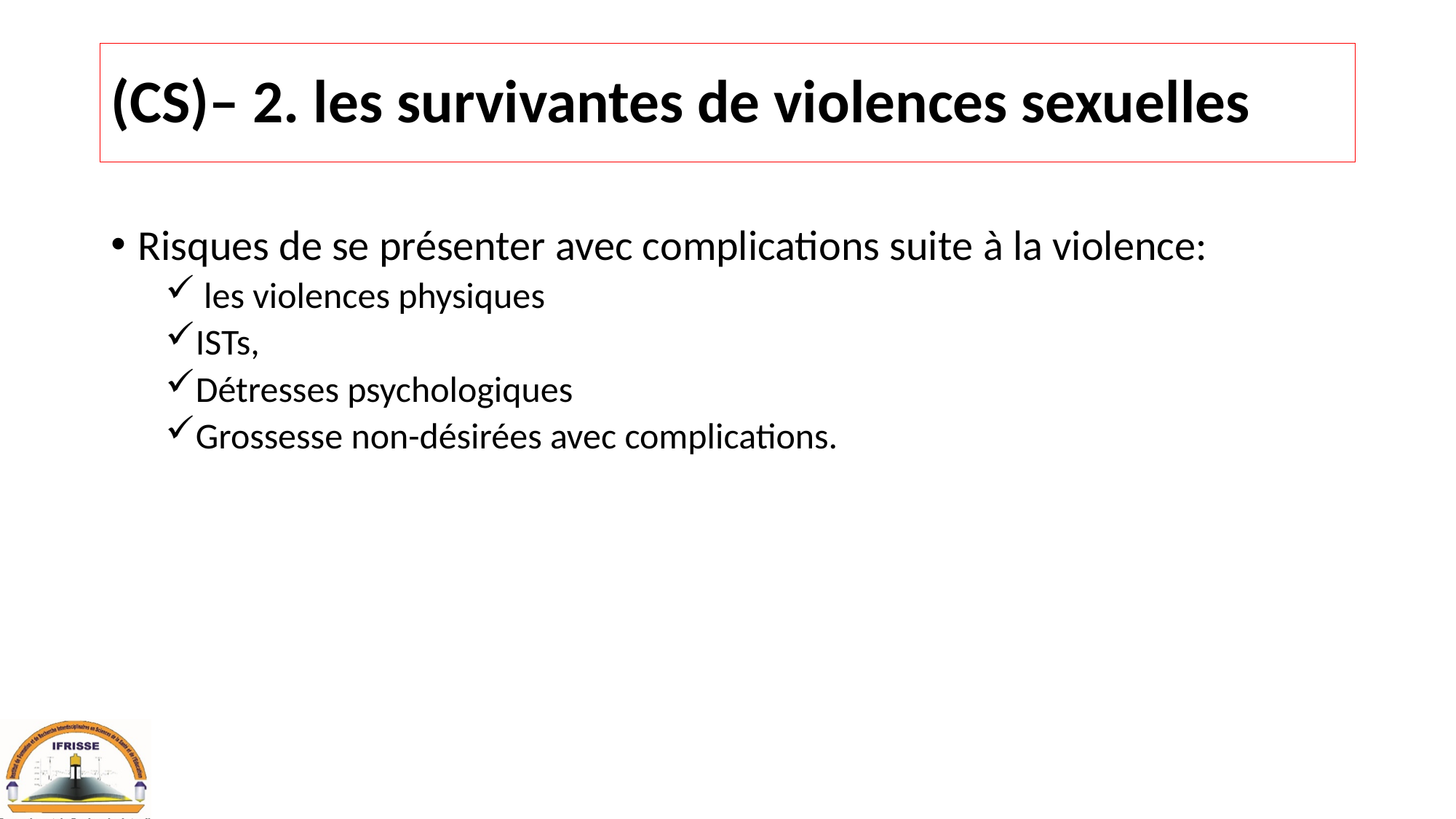

# (CS)– 2. les survivantes de violences sexuelles
Risques de se présenter avec complications suite à la violence:
 les violences physiques
ISTs,
Détresses psychologiques
Grossesse non-désirées avec complications.